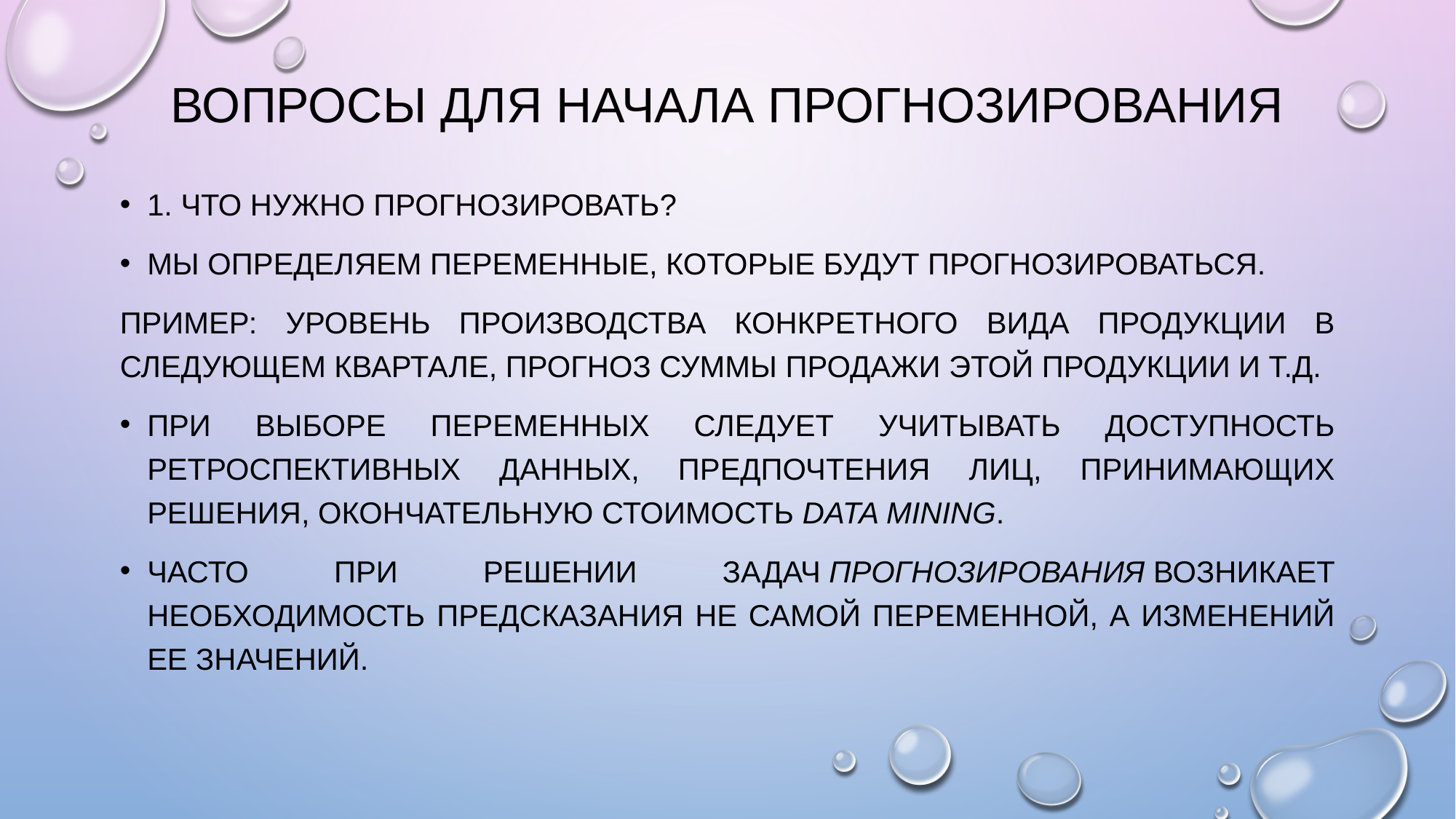

# Вопросы для начала прогнозирования
1. Что нужно прогнозировать?
мы определяем переменные, которые будут прогнозироваться.
Пример: уровень производства конкретного вида продукции в следующем квартале, прогноз суммы продажи этой продукции и т.д.
При выборе переменных следует учитывать доступность ретроспективных данных, предпочтения лиц, принимающих решения, окончательную стоимость Data Mining.
Часто при решении задач прогнозирования возникает необходимость предсказания не самой переменной, а изменений ее значений.